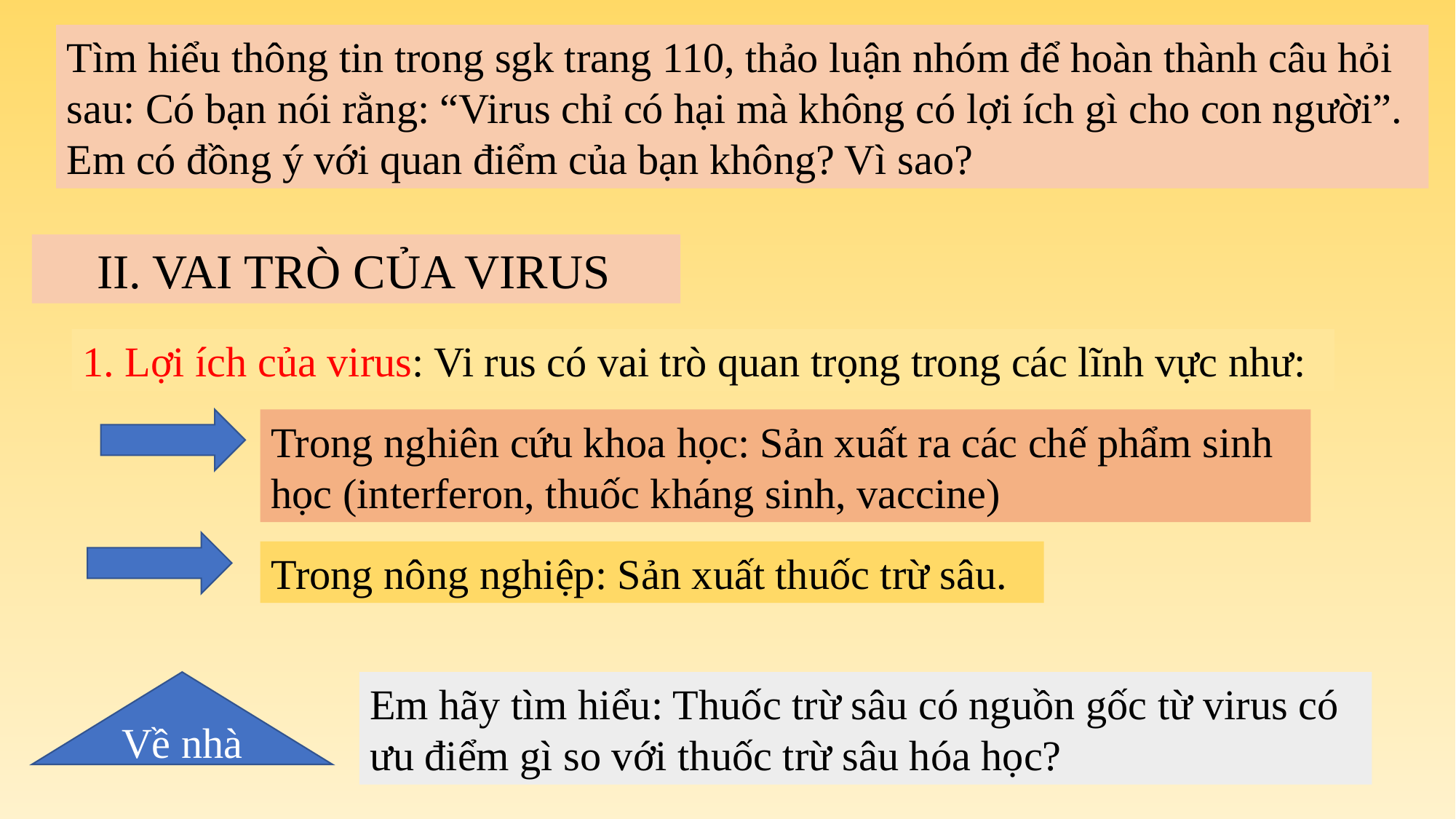

Tìm hiểu thông tin trong sgk trang 110, thảo luận nhóm để hoàn thành câu hỏi sau: Có bạn nói rằng: “Virus chỉ có hại mà không có lợi ích gì cho con người”. Em có đồng ý với quan điểm của bạn không? Vì sao?
II. VAI TRÒ CỦA VIRUS
1. Lợi ích của virus: Vi rus có vai trò quan trọng trong các lĩnh vực như:

Trong nghiên cứu khoa học: Sản xuất ra các chế phẩm sinh học (interferon, thuốc kháng sinh, vaccine)

Trong nông nghiệp: Sản xuất thuốc trừ sâu.
Về nhà
Em hãy tìm hiểu: Thuốc trừ sâu có nguồn gốc từ virus có ưu điểm gì so với thuốc trừ sâu hóa học?